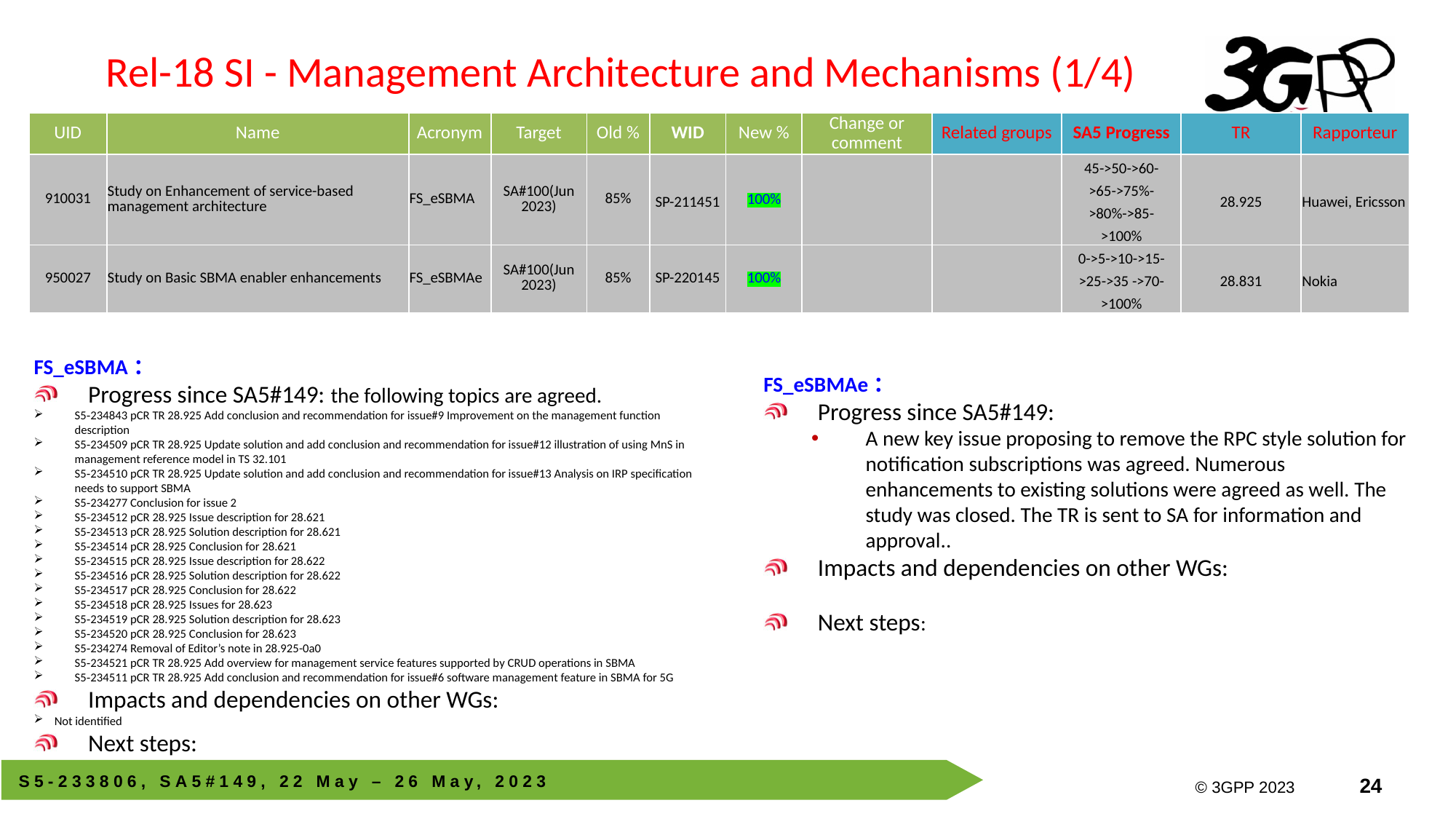

# Rel-18 SI - Management Architecture and Mechanisms (1/4)
| UID | Name | Acronym | Target | Old % | WID | New % | Change or comment | Related groups | SA5 Progress | TR | Rapporteur |
| --- | --- | --- | --- | --- | --- | --- | --- | --- | --- | --- | --- |
| 910031 | Study on Enhancement of service-based management architecture | FS\_eSBMA | SA#100(Jun 2023) | 85% | SP-211451 | 100% |  |  | 45->50->60->65->75%->80%->85->100% | 28.925 | Huawei, Ericsson |
| 950027 | Study on Basic SBMA enabler enhancements | FS\_eSBMAe | SA#100(Jun 2023) | 85% | SP-220145 | 100% |  |  | 0->5->10->15->25->35 ->70->100% | 28.831 | Nokia |
FS_eSBMA：
Progress since SA5#149: the following topics are agreed.
S5‑234843 pCR TR 28.925 Add conclusion and recommendation for issue#9 Improvement on the management function description
S5‑234509 pCR TR 28.925 Update solution and add conclusion and recommendation for issue#12 illustration of using MnS in management reference model in TS 32.101
S5‑234510 pCR TR 28.925 Update solution and add conclusion and recommendation for issue#13 Analysis on IRP specification needs to support SBMA
S5‑234277 Conclusion for issue 2
S5‑234512 pCR 28.925 Issue description for 28.621
S5‑234513 pCR 28.925 Solution description for 28.621
S5‑234514 pCR 28.925 Conclusion for 28.621
S5‑234515 pCR 28.925 Issue description for 28.622
S5‑234516 pCR 28.925 Solution description for 28.622
S5‑234517 pCR 28.925 Conclusion for 28.622
S5‑234518 pCR 28.925 Issues for 28.623
S5‑234519 pCR 28.925 Solution description for 28.623
S5‑234520 pCR 28.925 Conclusion for 28.623
S5‑234274 Removal of Editor’s note in 28.925-0a0
S5‑234521 pCR TR 28.925 Add overview for management service features supported by CRUD operations in SBMA
S5‑234511 pCR TR 28.925 Add conclusion and recommendation for issue#6 software management feature in SBMA for 5G
Impacts and dependencies on other WGs:
Not identified
Next steps:
FS_eSBMAe：
Progress since SA5#149:
A new key issue proposing to remove the RPC style solution for notification subscriptions was agreed. Numerous enhancements to existing solutions were agreed as well. The study was closed. The TR is sent to SA for information and approval..
Impacts and dependencies on other WGs:

Next steps: